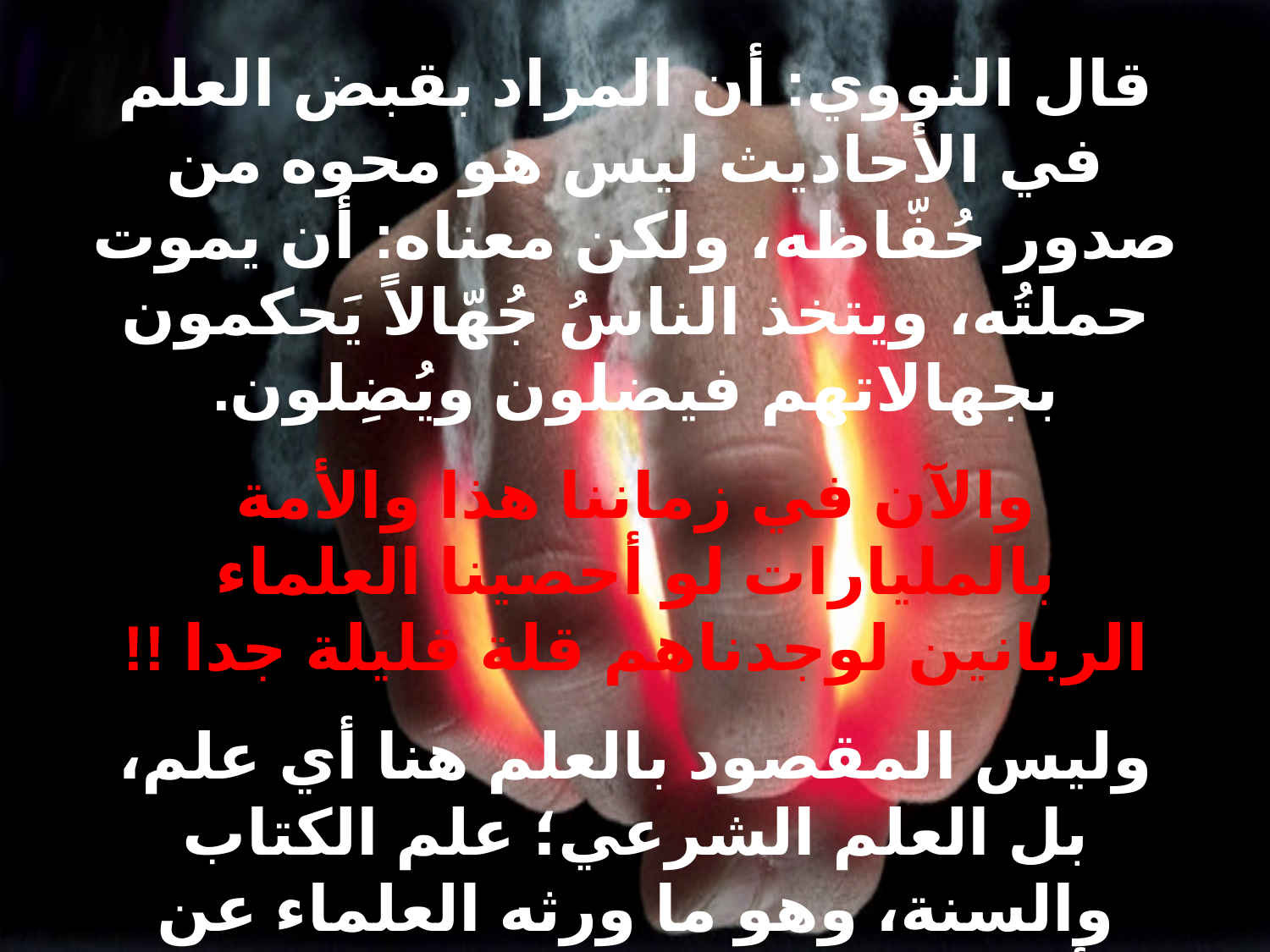

قال النووي: أن المراد بقبض العلم في الأحاديث ليس هو محوه من صدور حُفّاظه، ولكن معناه: أن يموت حملتُه، ويتخذ الناسُ جُهّالاً يَحكمون بجهالاتهم فيضلون ويُضِلون.
والآن في زماننا هذا والأمة بالمليارات لو أحصينا العلماء الربانين لوجدناهم قلة قليلة جدا !!
وليس المقصود بالعلم هنا أي علم، بل العلم الشرعي؛ علم الكتاب والسنة، وهو ما ورثه العلماء عن الأنبياء عليهم السلام، فإن العلماء هم ورثة الأنبياء، وبموتهم يذهب العلم وتموت السنن.